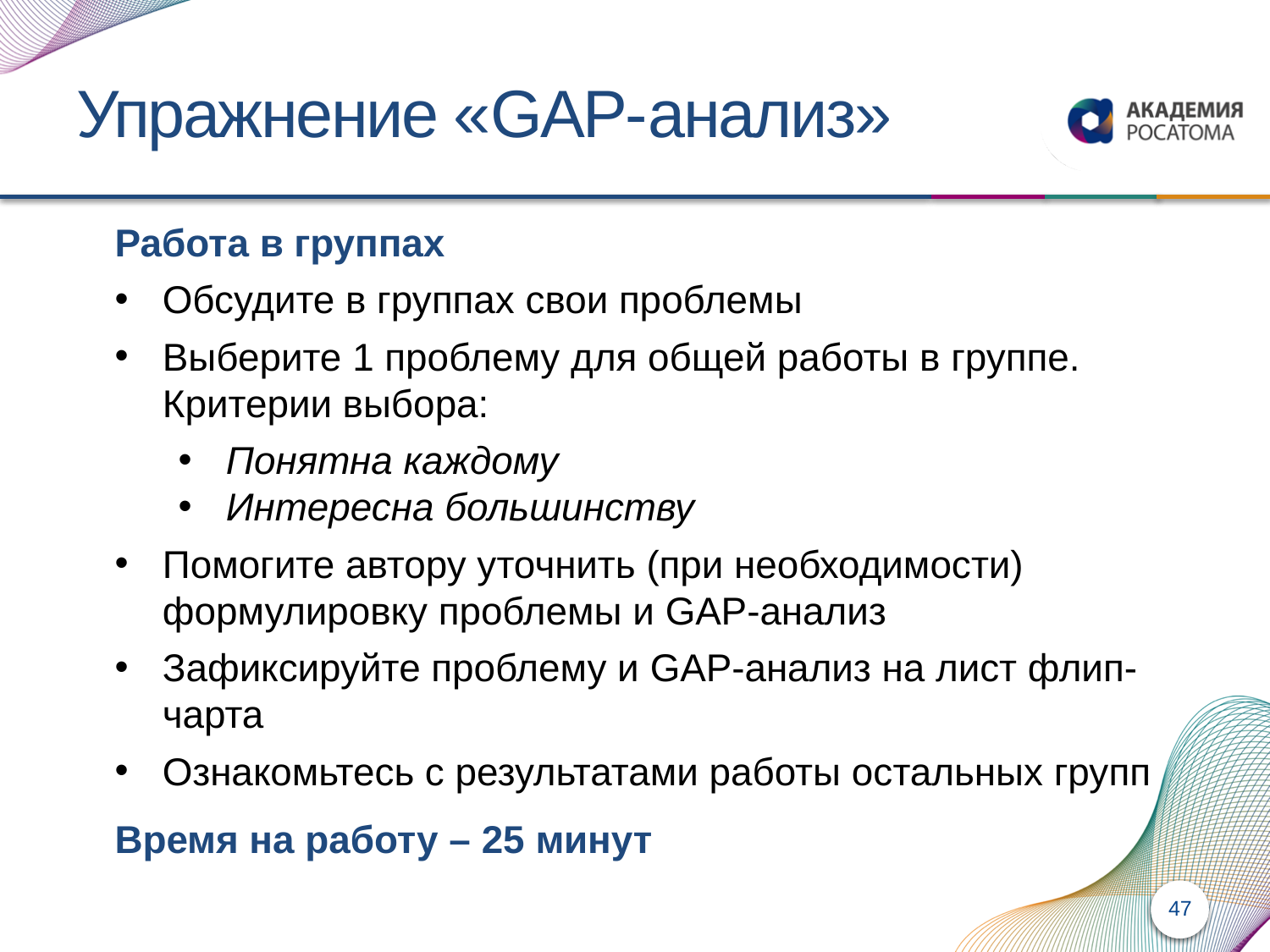

# Упражнение «GAP-анализ»
Работа в группах
Обсудите в группах свои проблемы
Выберите 1 проблему для общей работы в группе. Критерии выбора:
Понятна каждому
Интересна большинству
Помогите автору уточнить (при необходимости) формулировку проблемы и GAP-анализ
Зафиксируйте проблему и GAP-анализ на лист флип-чарта
Ознакомьтесь с результатами работы остальных групп
Время на работу – 25 минут
47